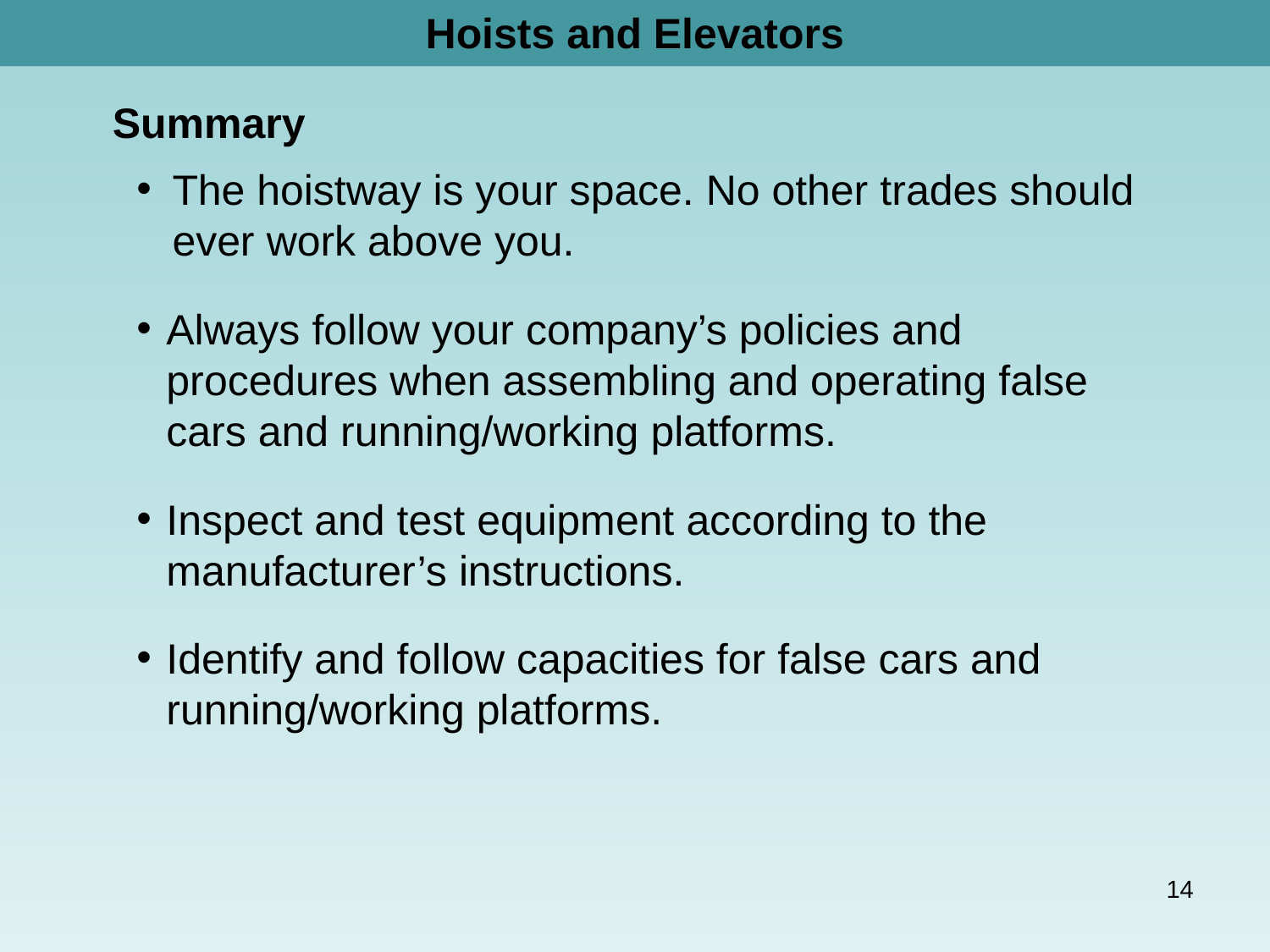

Hoists and Elevators
Summary
The hoistway is your space. No other trades should ever work above you.
Always follow your company’s policies and procedures when assembling and operating false cars and running/working platforms.
Inspect and test equipment according to the manufacturer’s instructions.
Identify and follow capacities for false cars and running/working platforms.
14